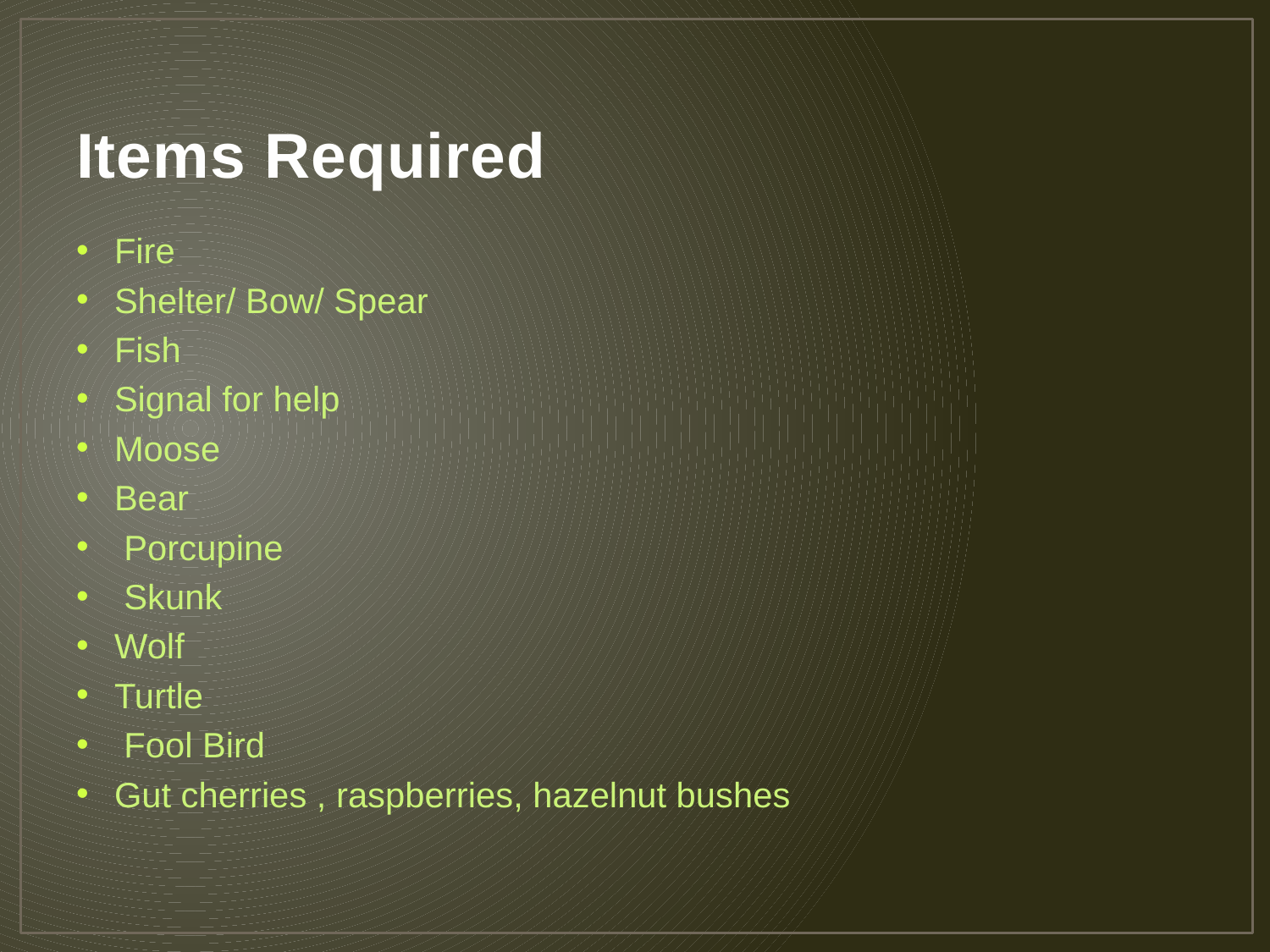

# Items Required
Fire
Shelter/ Bow/ Spear
Fish
Signal for help
Moose
Bear
 Porcupine
 Skunk
Wolf
Turtle
 Fool Bird
Gut cherries , raspberries, hazelnut bushes